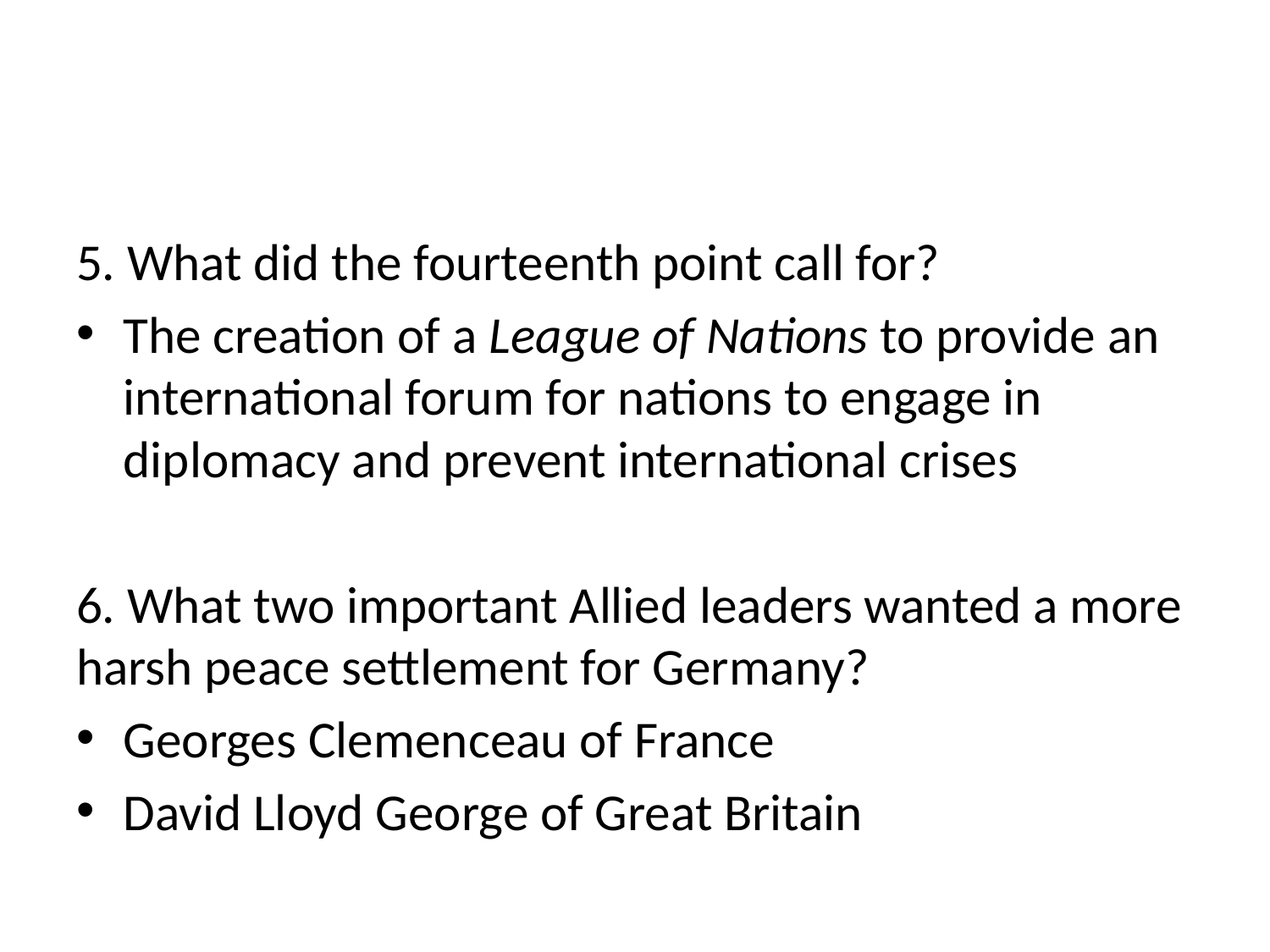

#
5. What did the fourteenth point call for?
The creation of a League of Nations to provide an international forum for nations to engage in diplomacy and prevent international crises

6. What two important Allied leaders wanted a more harsh peace settlement for Germany?
Georges Clemenceau of France
David Lloyd George of Great Britain